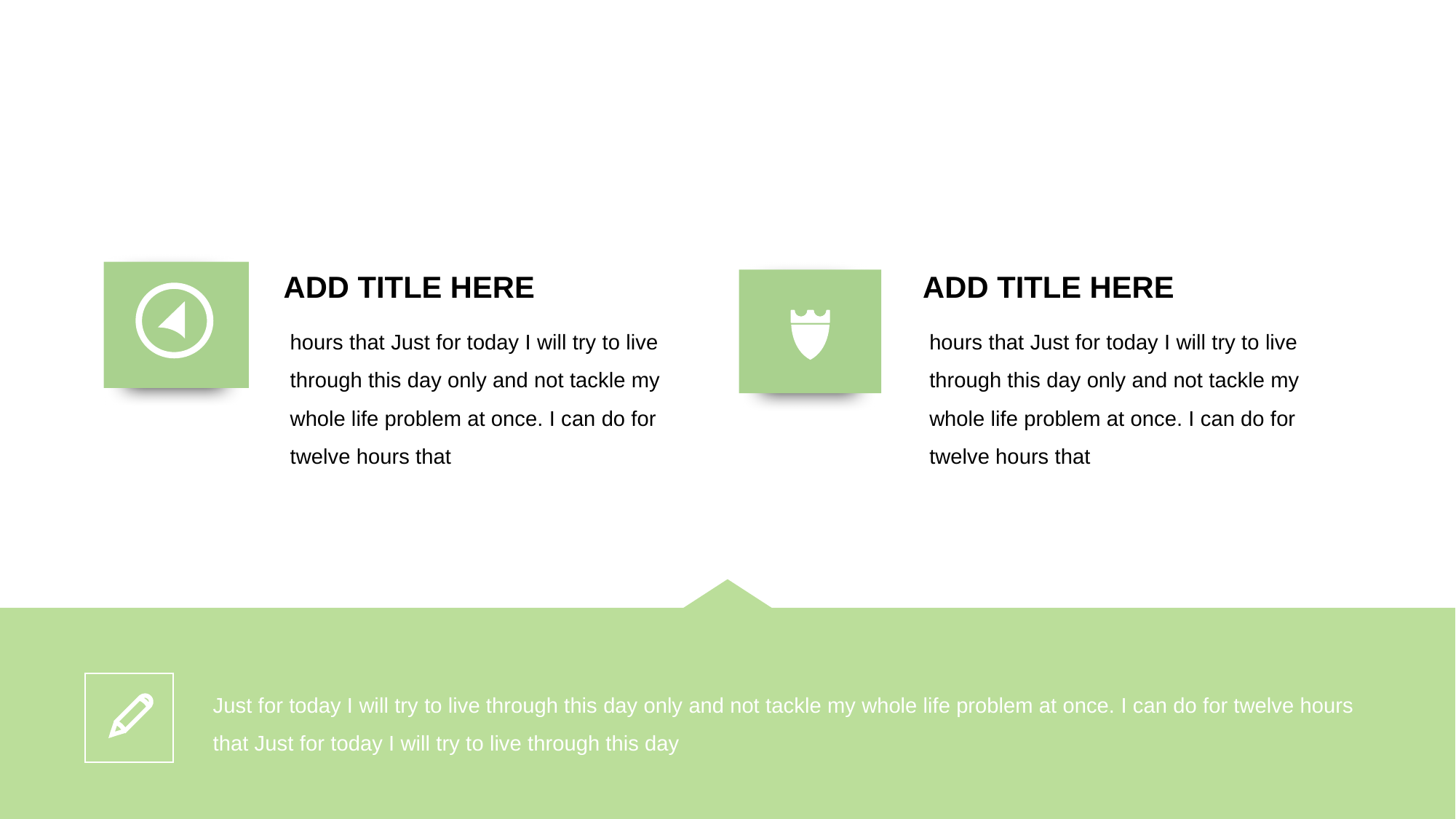

ADD TITLE HERE
ADD TITLE HERE
hours that Just for today I will try to live through this day only and not tackle my whole life problem at once. I can do for twelve hours that

hours that Just for today I will try to live through this day only and not tackle my whole life problem at once. I can do for twelve hours that

Just for today I will try to live through this day only and not tackle my whole life problem at once. I can do for twelve hours that Just for today I will try to live through this day